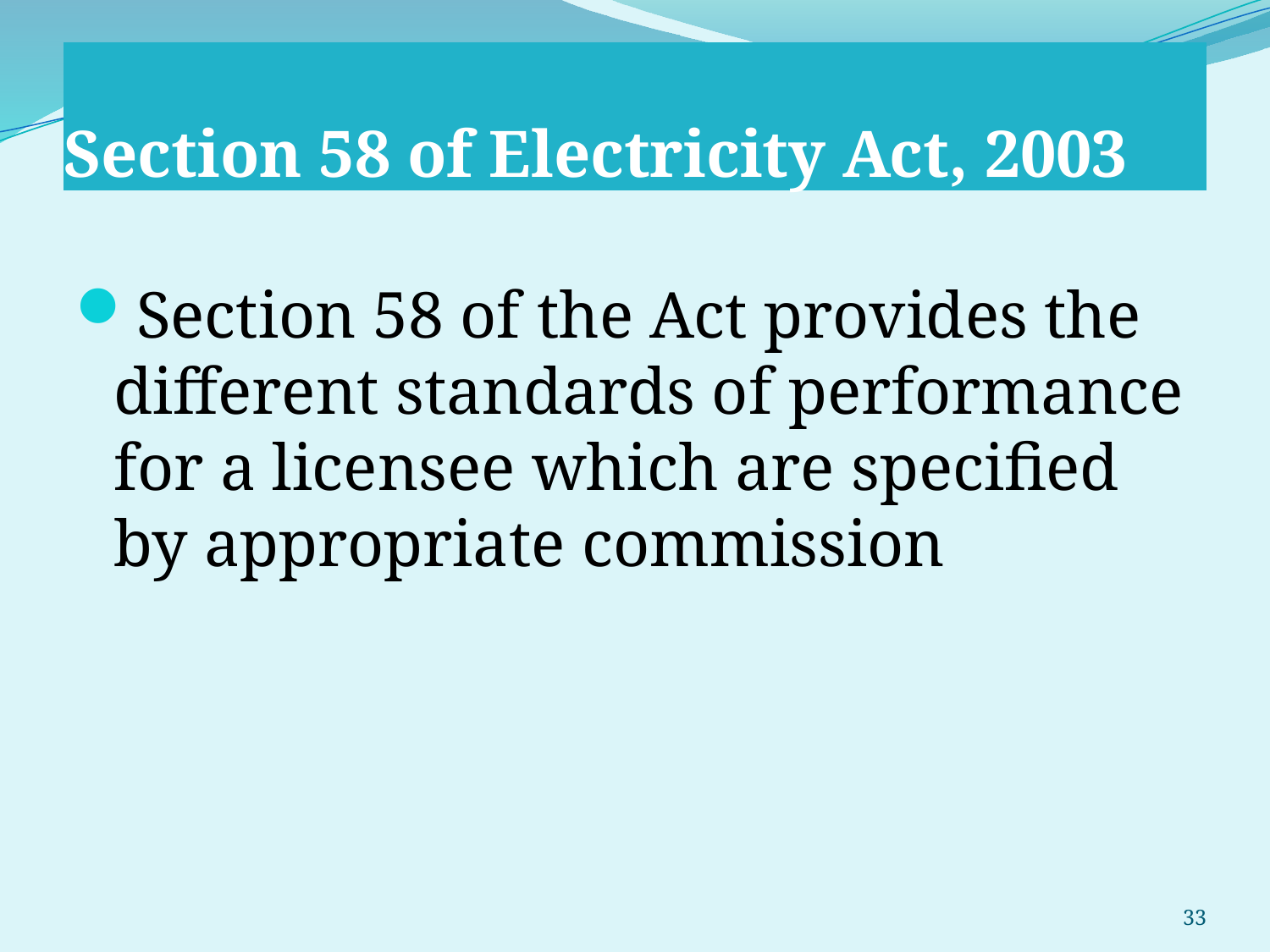

# Section 58 of Electricity Act, 2003
Section 58 of the Act provides the different standards of performance for a licensee which are specified by appropriate commission

33